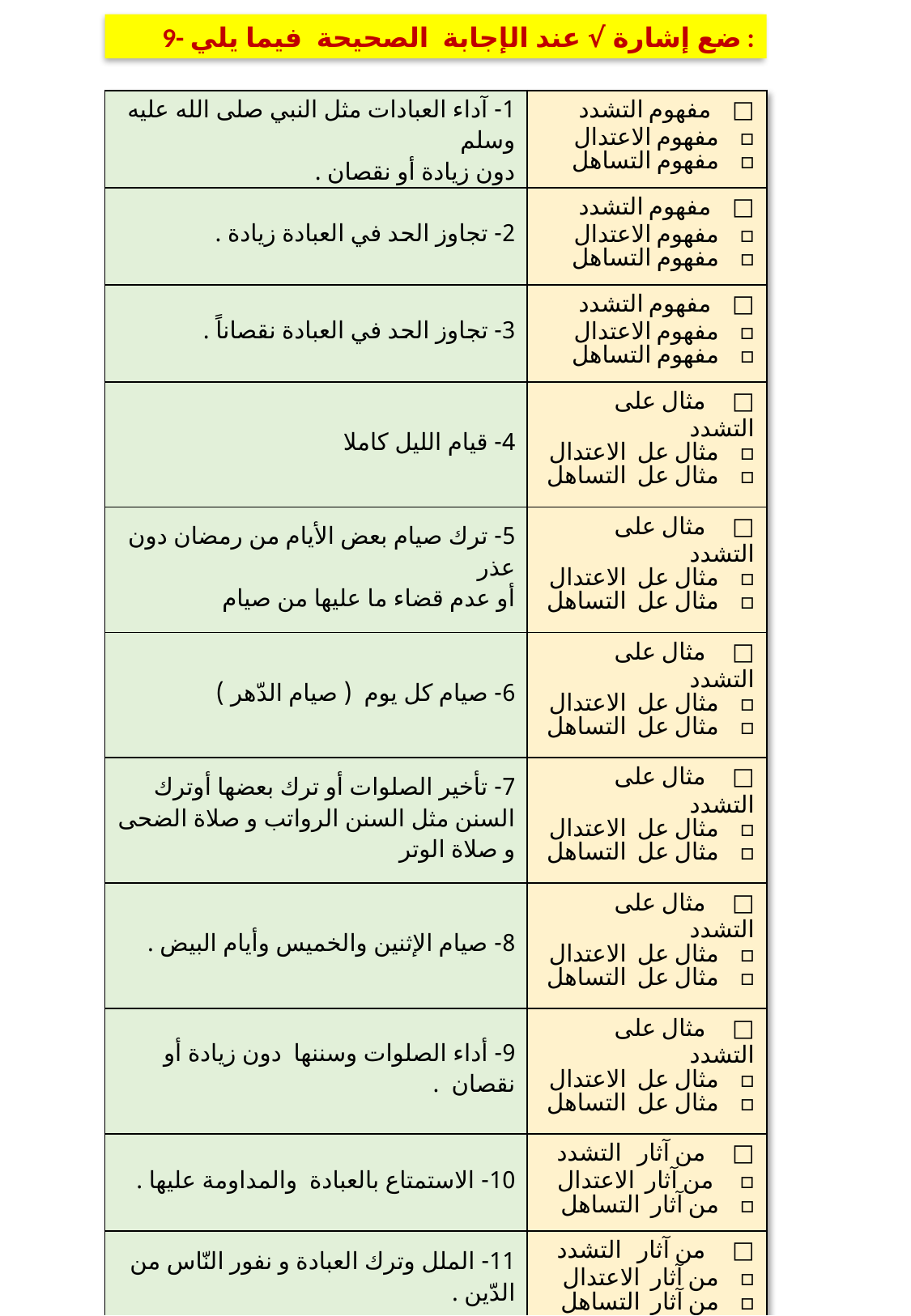

9- ضع إشارة √ عند الإجابة  الصحيحة  فيما يلي :
| 1- آداء العبادات مثل النبي صلى الله عليه وسلم دون زيادة أو نقصان . | □ مفهوم التشدد □ مفهوم الاعتدال □ مفهوم التساهل |
| --- | --- |
| 2- تجاوز الحد في العبادة زيادة . | □ مفهوم التشدد □ مفهوم الاعتدال □ مفهوم التساهل |
| 3- تجاوز الحد في العبادة نقصاناً . | □ مفهوم التشدد □ مفهوم الاعتدال □ مفهوم التساهل |
| 4- قيام الليل كاملا | □ مثال على التشدد □ مثال عل الاعتدال □ مثال عل التساهل |
| 5- ترك صيام بعض الأيام من رمضان دون عذر أو عدم قضاء ما عليها من صيام | □ مثال على التشدد □ مثال عل الاعتدال □ مثال عل التساهل |
| 6- صيام كل يوم ( صيام الدّهر ) | □ مثال على التشدد □ مثال عل الاعتدال □ مثال عل التساهل |
| 7- تأخير الصلوات أو ترك بعضها أوترك السنن مثل السنن الرواتب و صلاة الضحى و صلاة الوتر | □ مثال على التشدد □ مثال عل الاعتدال □ مثال عل التساهل |
| 8- صيام الإثنين والخميس وأيام البيض . | □ مثال على التشدد □ مثال عل الاعتدال □ مثال عل التساهل |
| 9- أداء الصلوات وسننها دون زيادة أو نقصان . | □ مثال على التشدد □ مثال عل الاعتدال □ مثال عل التساهل |
| 10- الاستمتاع بالعبادة والمداومة عليها . | □ من آثار التشدد □ من آثار الاعتدال □ من آثار التساهل |
| 11- الملل وترك العبادة و نفور النّاس من الدّين . | □ من آثار التشدد □ من آثار الاعتدال □ من آثار التساهل |
| 12- انتشار المعاصي وضياع الدين . | □ من آثار التشدد □ من آثار الاعتدال □ من آثار التساهل |